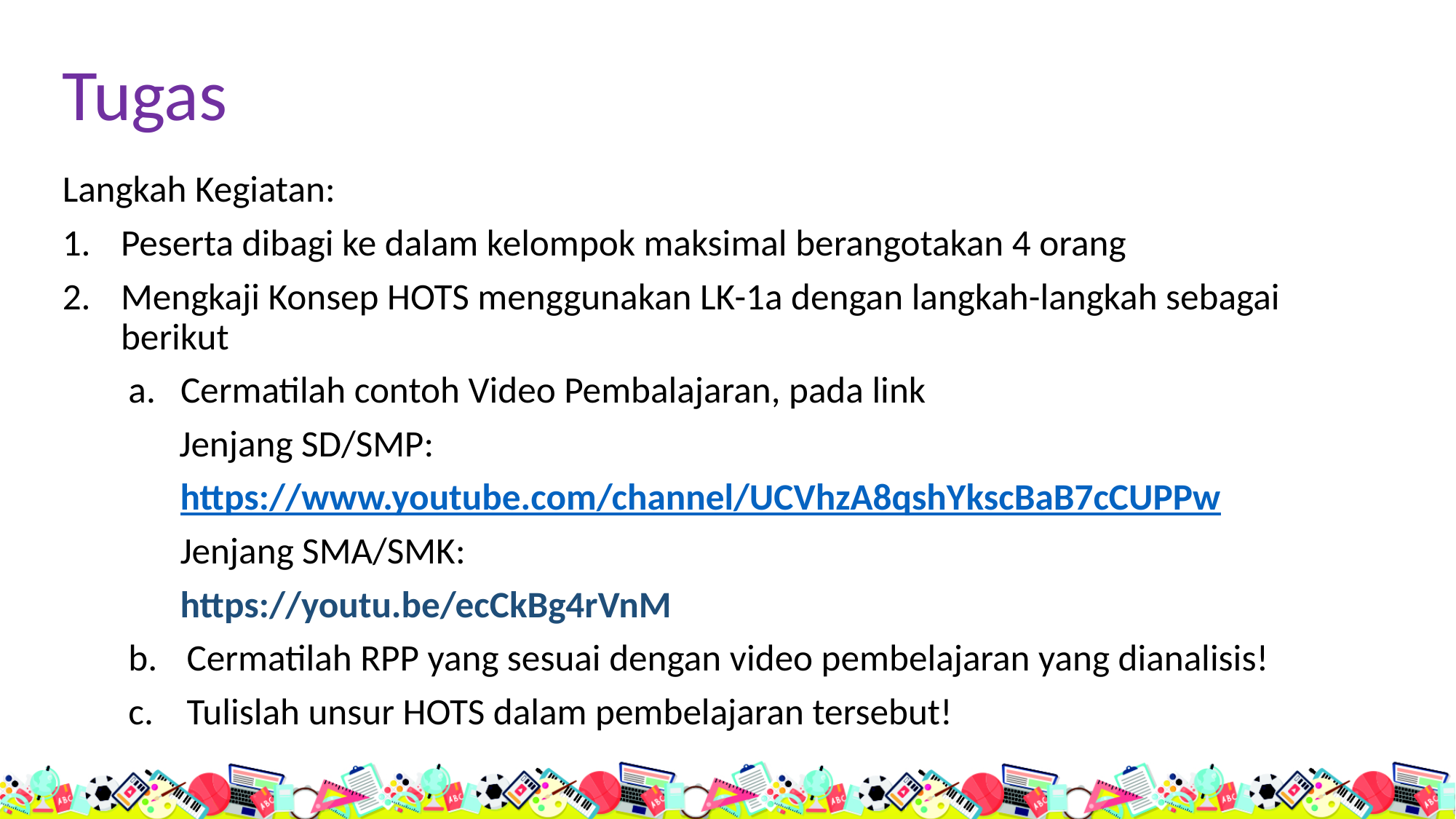

# Tugas
Langkah Kegiatan:
Peserta dibagi ke dalam kelompok maksimal berangotakan 4 orang
Mengkaji Konsep HOTS menggunakan LK-1a dengan langkah-langkah sebagai berikut
Cermatilah contoh Video Pembalajaran, pada link
Jenjang SD/SMP:
https://www.youtube.com/channel/UCVhzA8qshYkscBaB7cCUPPw
Jenjang SMA/SMK:
https://youtu.be/ecCkBg4rVnM
Cermatilah RPP yang sesuai dengan video pembelajaran yang dianalisis!
Tulislah unsur HOTS dalam pembelajaran tersebut!